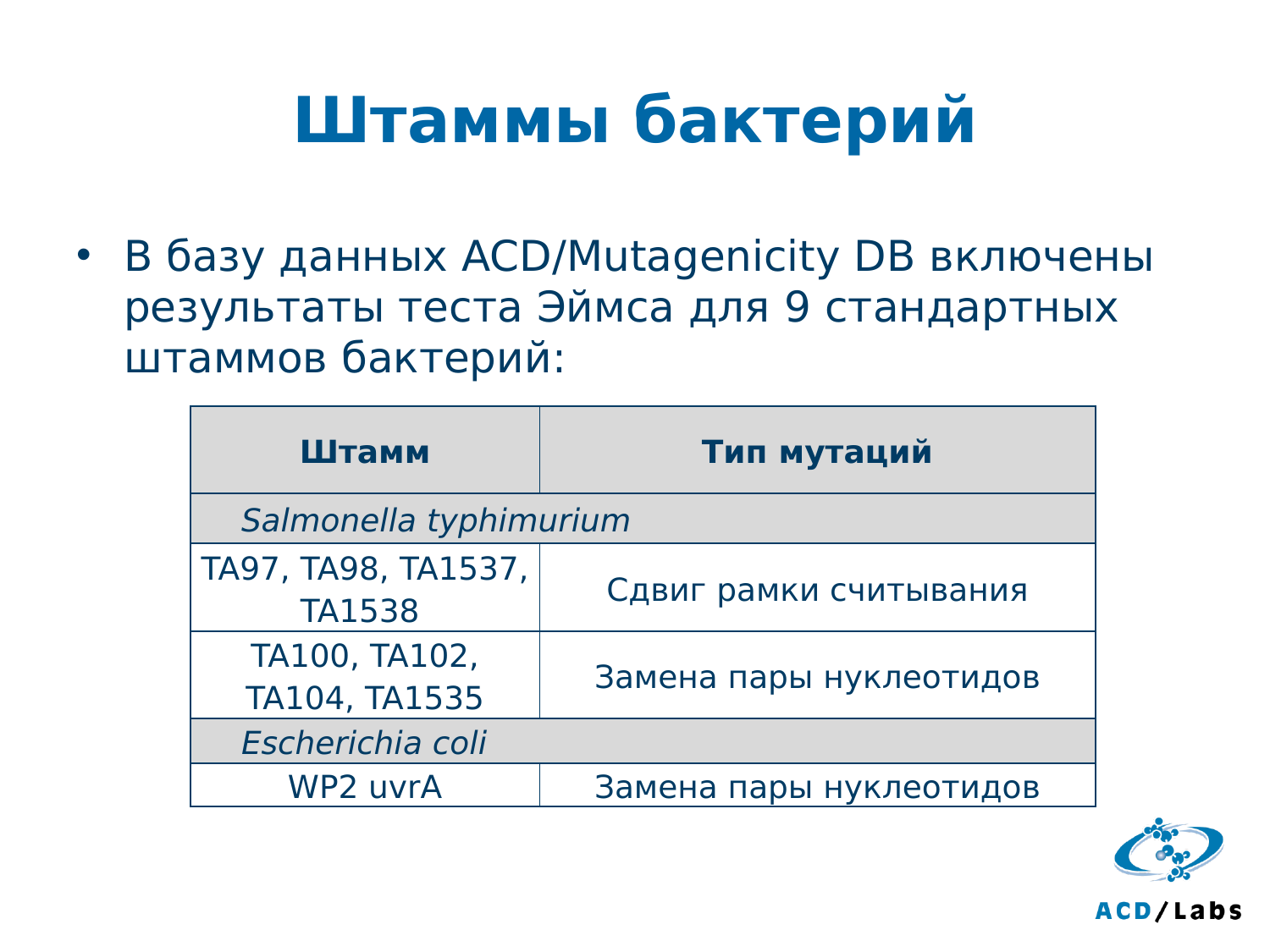

# Штаммы бактерий
В базу данных ACD/Mutagenicity DB включены результаты теста Эймса для 9 стандартных штаммов бактерий:
| Штамм | Тип мутаций |
| --- | --- |
| Salmonella typhimurium |  |
| TA97, TA98, TA1537, TA1538 | Сдвиг рамки считывания |
| TA100, TA102, TA104, TA1535 | Замена пары нуклеотидов |
| Escherichia coli |  |
| WP2 uvrA | Замена пары нуклеотидов |